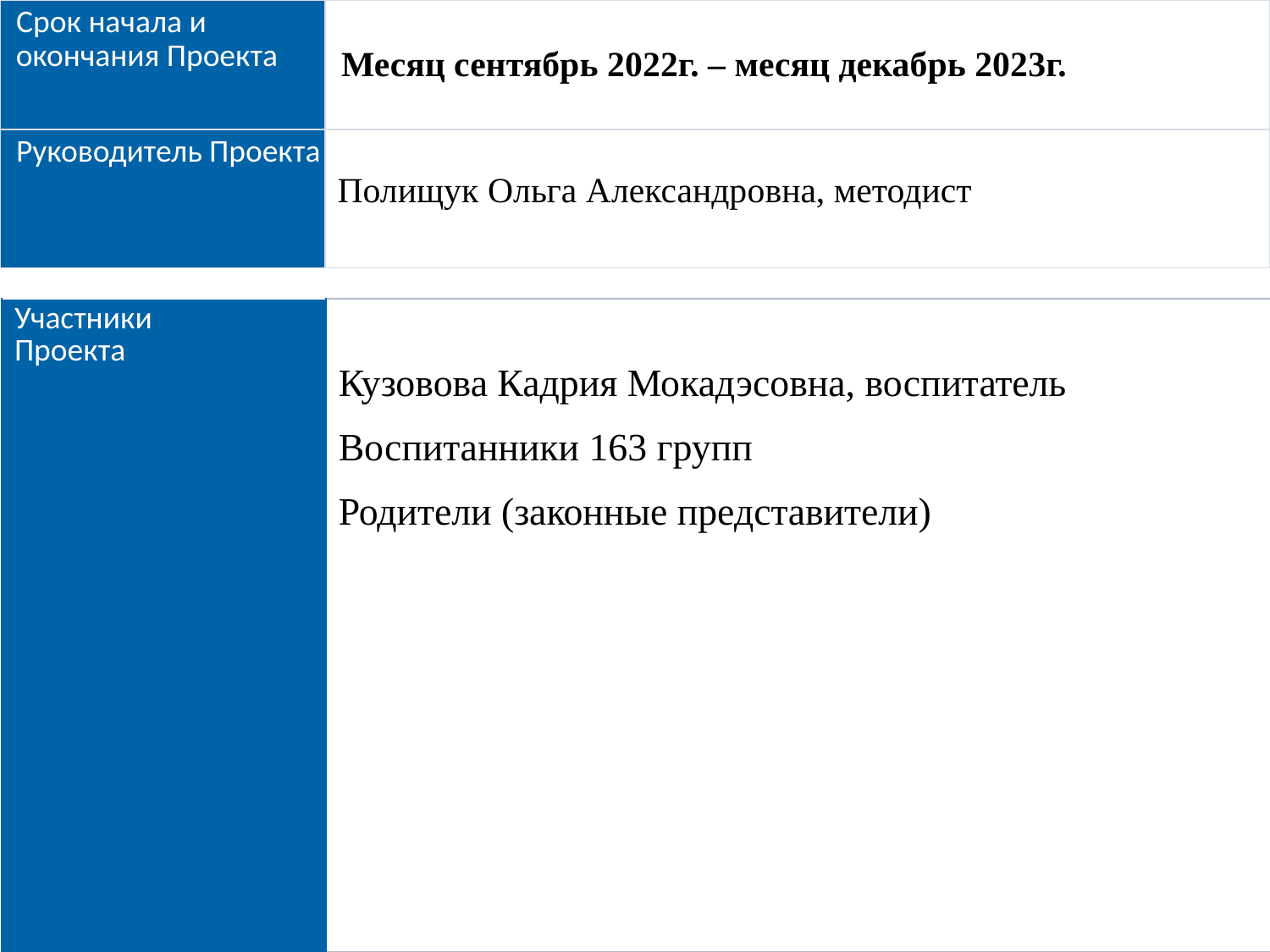

| Срок начала и окончания Проекта | Месяц сентябрь 2022г. – месяц декабрь 2023г. |
| --- | --- |
| Руководитель Проекта | Полищук Ольга Александровна, методист |
| Участники Проекта | Кузовова Кадрия Мокадэсовна, воспитатель Воспитанники 163 групп Родители (законные представители) |
| --- | --- |
2